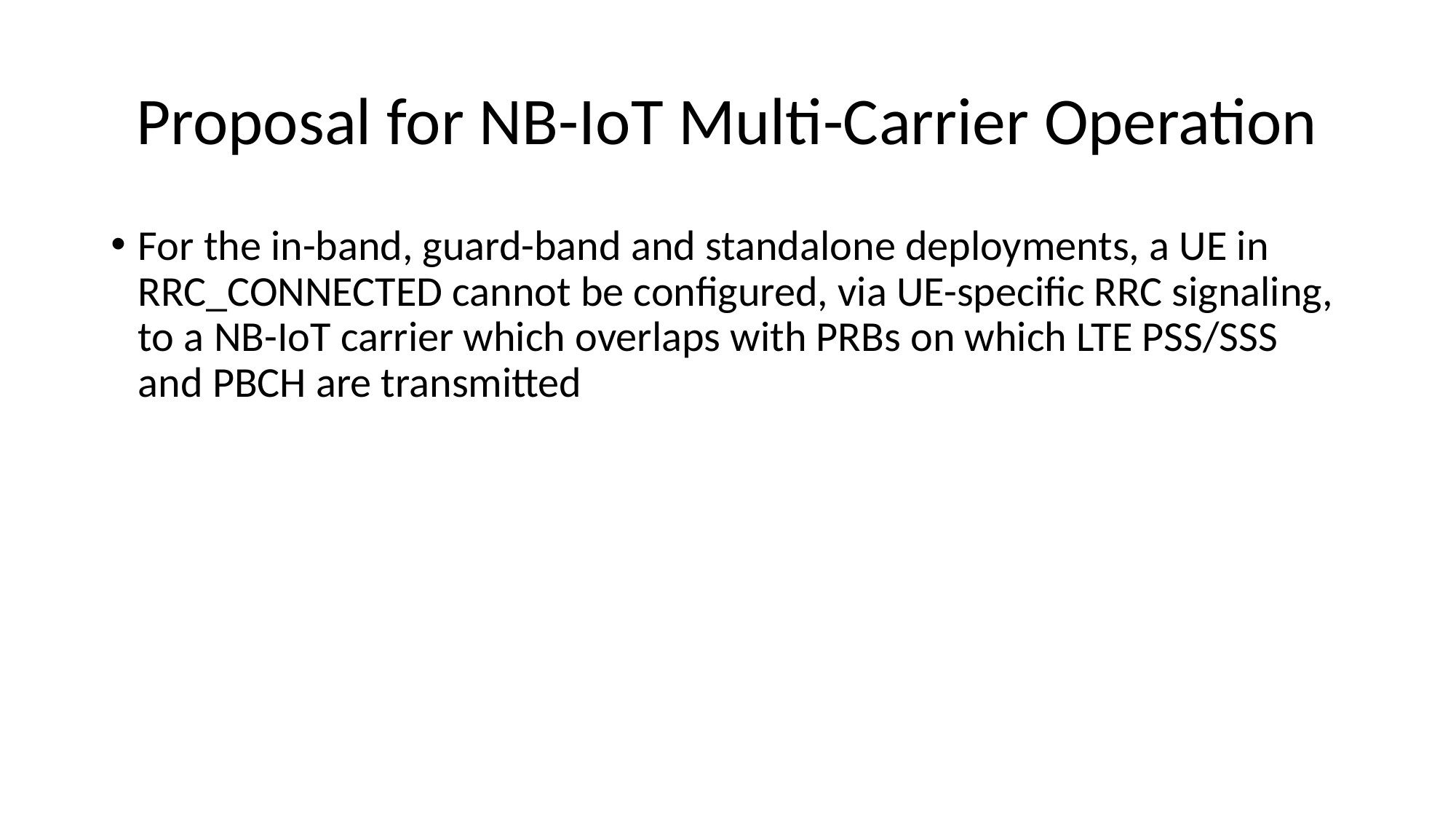

# Proposal for NB-IoT Multi-Carrier Operation
For the in-band, guard-band and standalone deployments, a UE in RRC_CONNECTED cannot be configured, via UE-specific RRC signaling, to a NB-IoT carrier which overlaps with PRBs on which LTE PSS/SSS and PBCH are transmitted